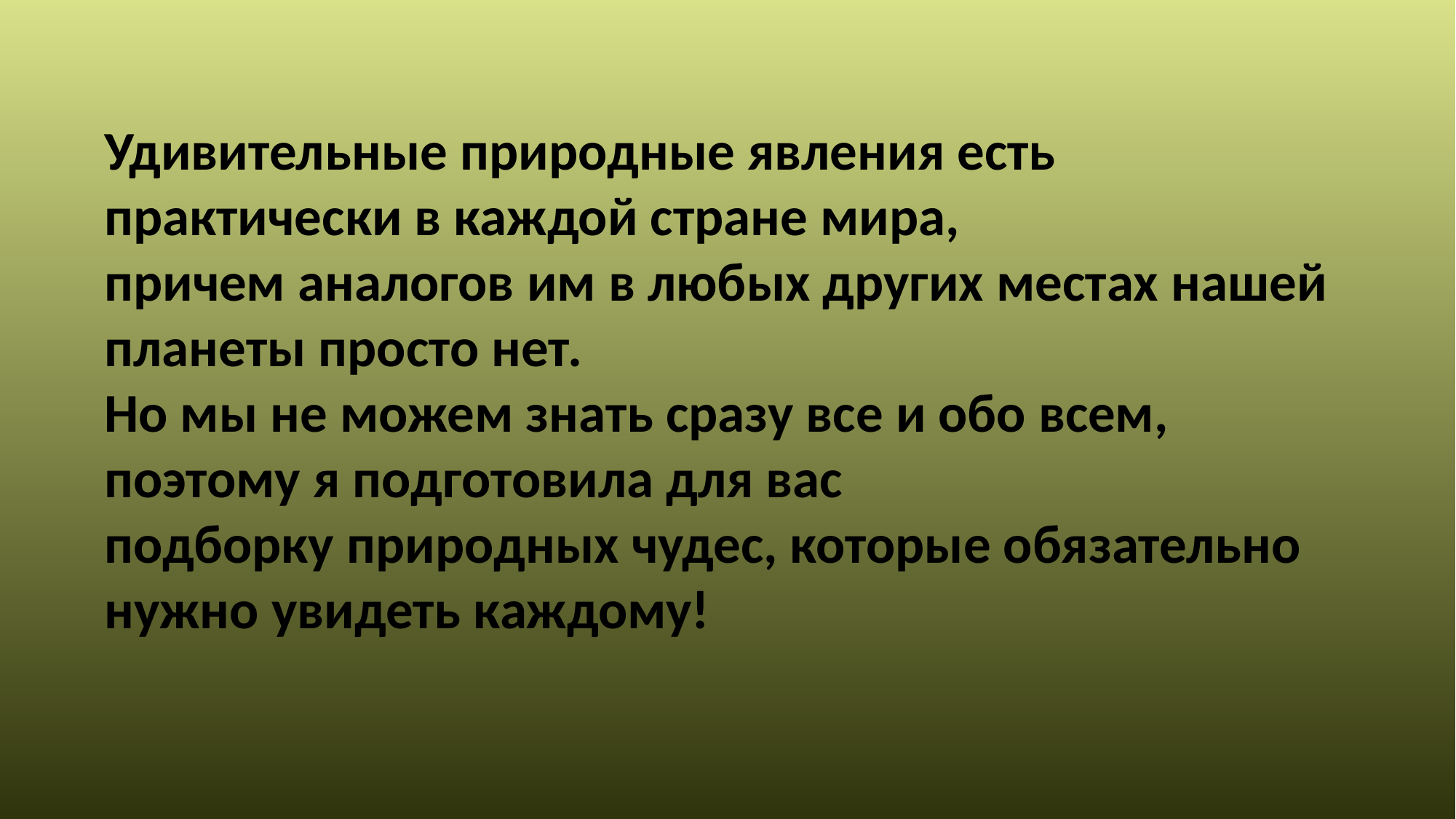

Удивительные природные явления есть практически в каждой стране мира,
причем аналогов им в любых других местах нашей планеты просто нет.
Но мы не можем знать сразу все и обо всем, поэтому я подготовила для вас
подборку природных чудес, которые обязательно нужно увидеть каждому!